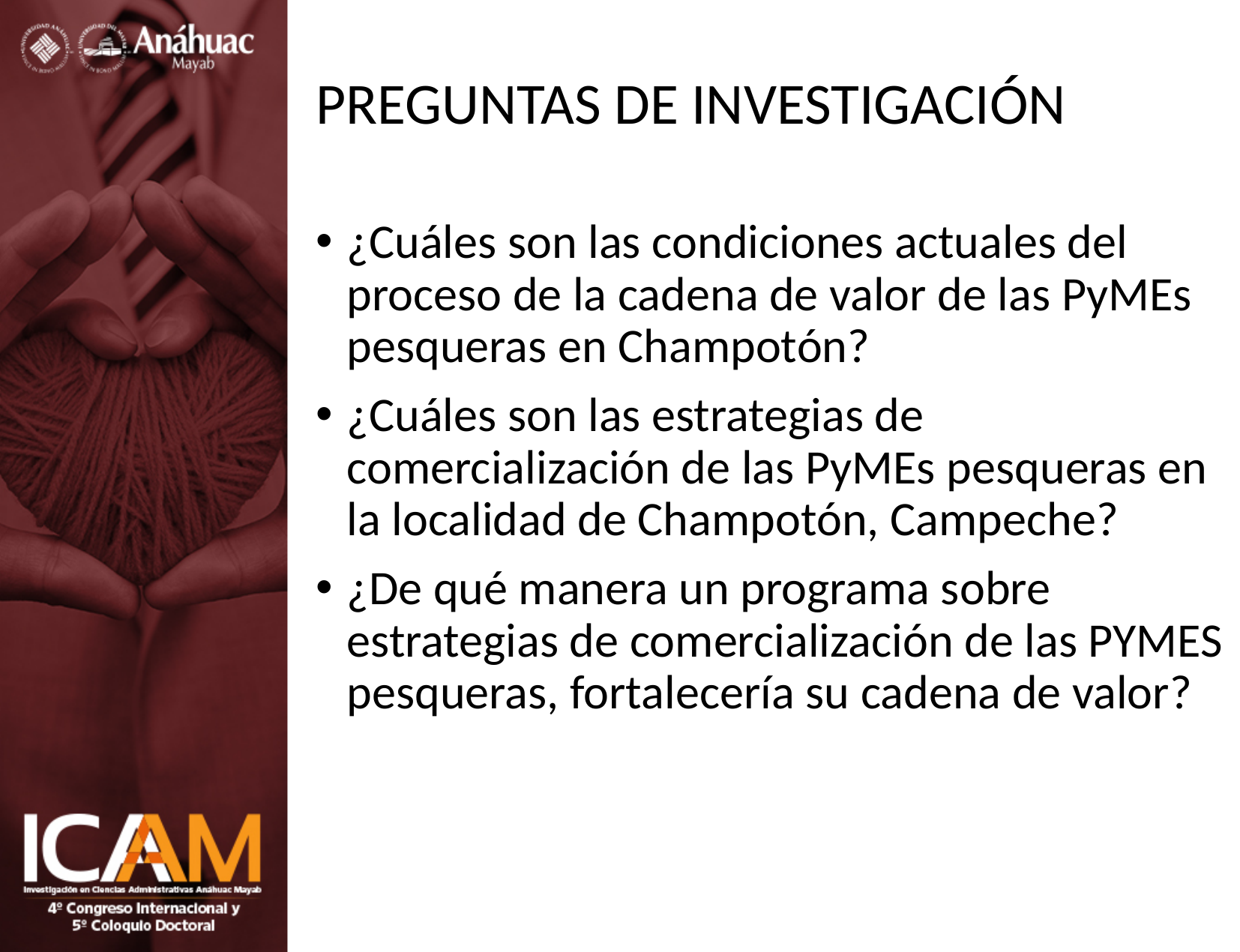

# PREGUNTAS DE INVESTIGACIÓN
¿Cuáles son las condiciones actuales del proceso de la cadena de valor de las PyMEs pesqueras en Champotón?
¿Cuáles son las estrategias de comercialización de las PyMEs pesqueras en la localidad de Champotón, Campeche?
¿De qué manera un programa sobre estrategias de comercialización de las PYMES pesqueras, fortalecería su cadena de valor?